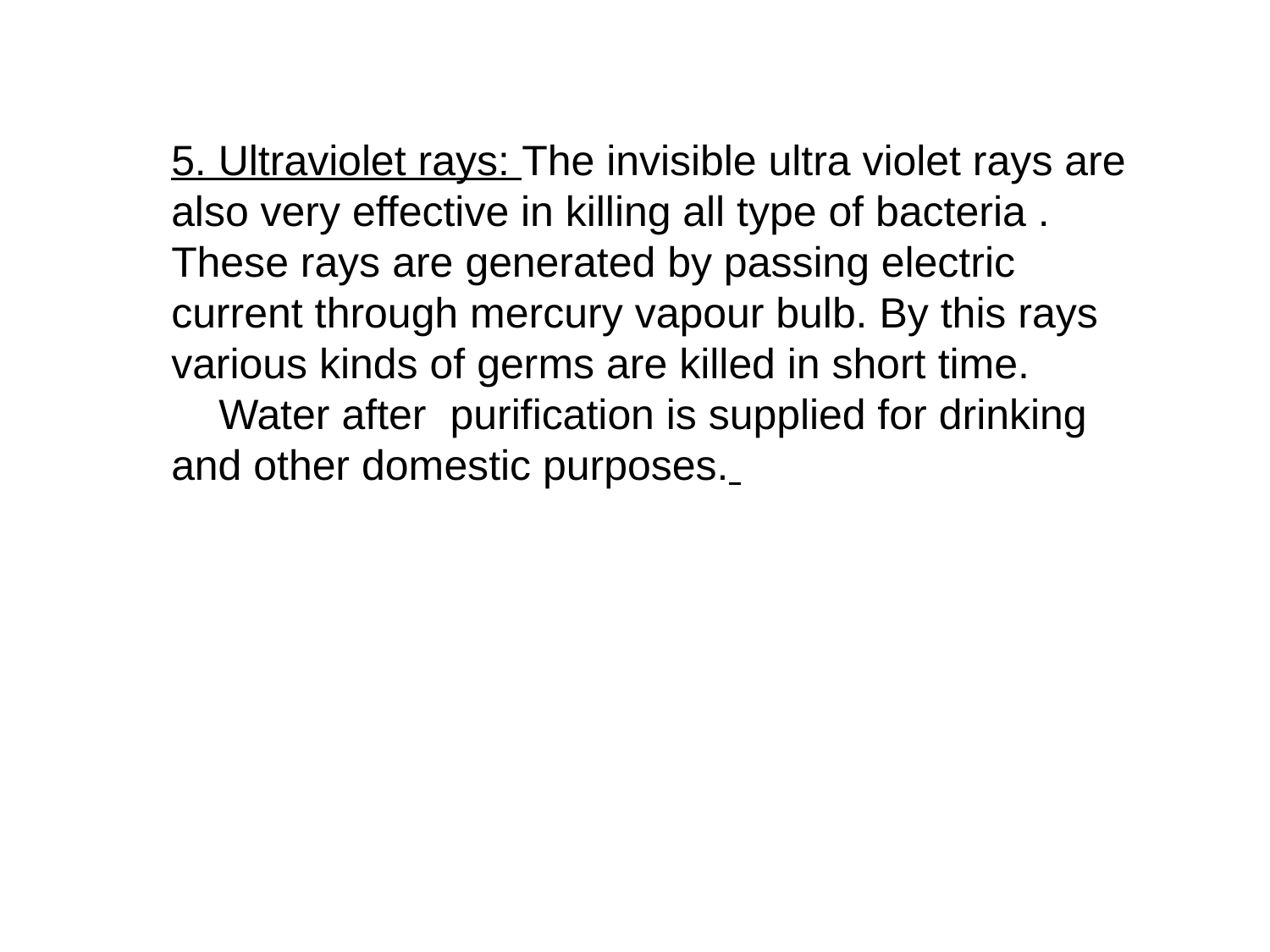

5. Ultraviolet rays: The invisible ultra violet rays are also very effective in killing all type of bacteria . These rays are generated by passing electric current through mercury vapour bulb. By this rays various kinds of germs are killed in short time.
    Water after  purification is supplied for drinking and other domestic purposes.